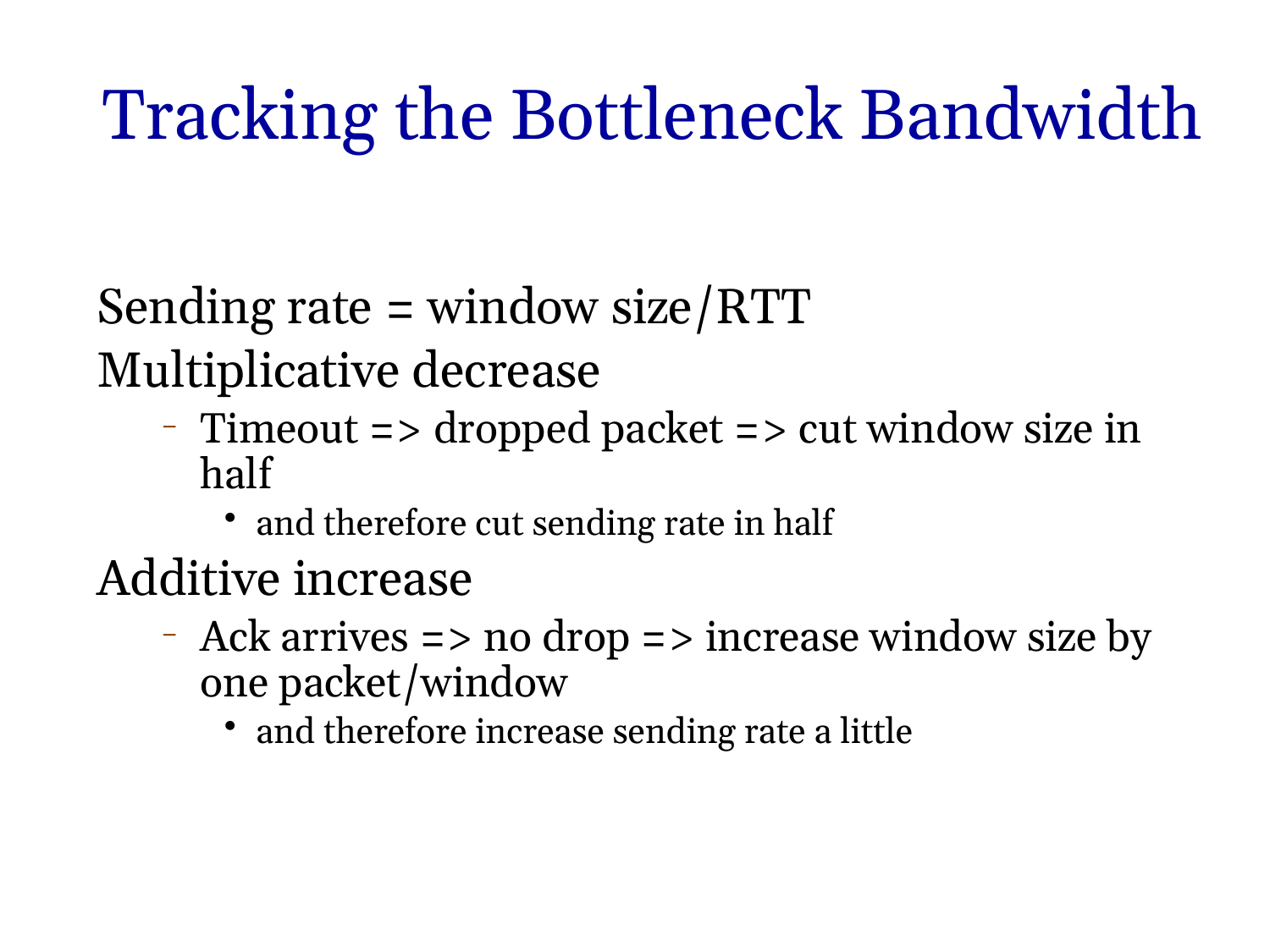

# Tracking the Bottleneck Bandwidth
Sending rate = window size/RTT
Multiplicative decrease
Timeout => dropped packet => cut window size in half
and therefore cut sending rate in half
Additive increase
Ack arrives => no drop => increase window size by one packet/window
and therefore increase sending rate a little